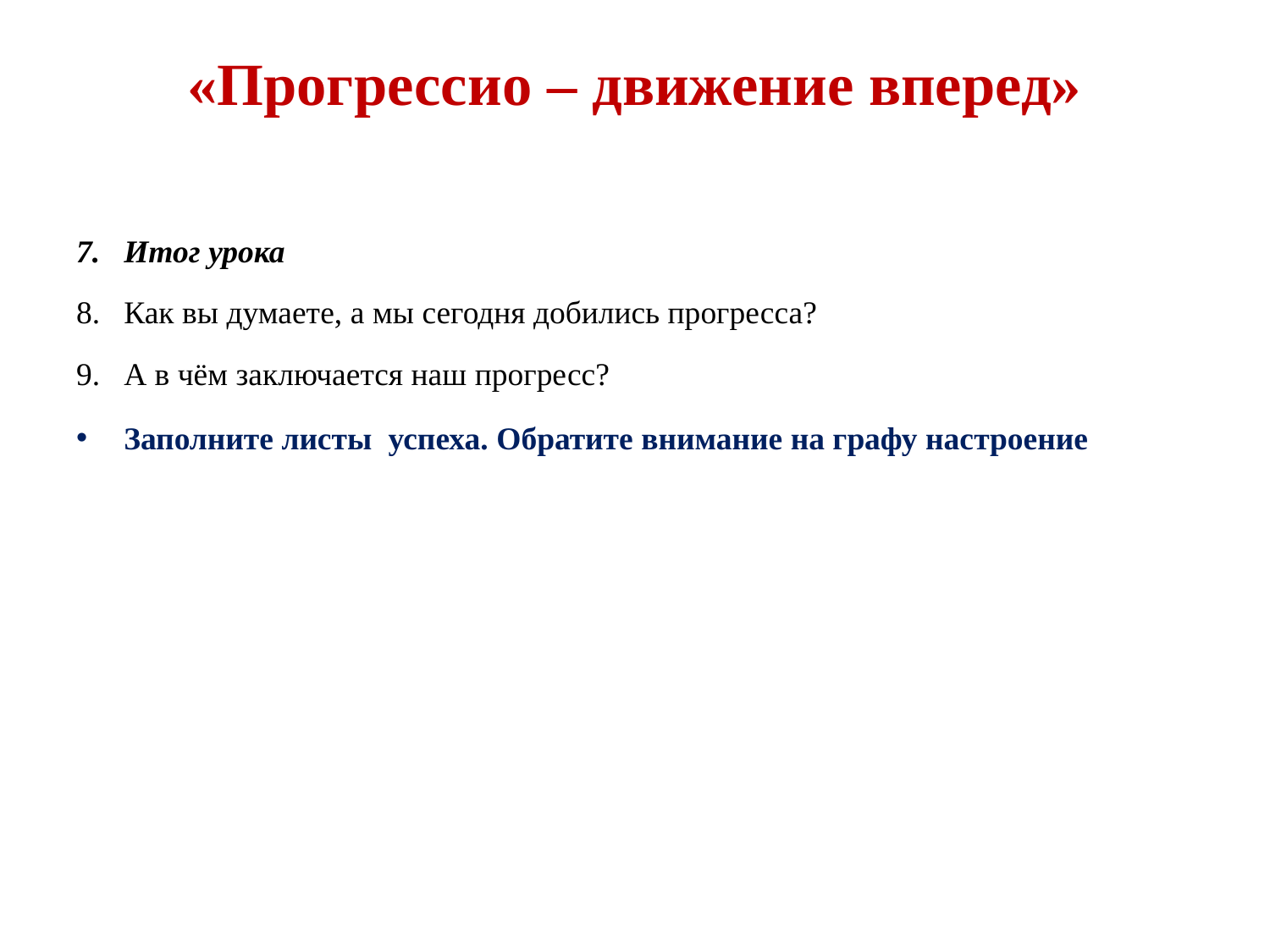

# «Прогрессио – движение вперед»
Итог урока
Как вы думаете, а мы сегодня добились прогресса?
А в чём заключается наш прогресс?
Заполните листы  успеха. Обратите внимание на графу настроение